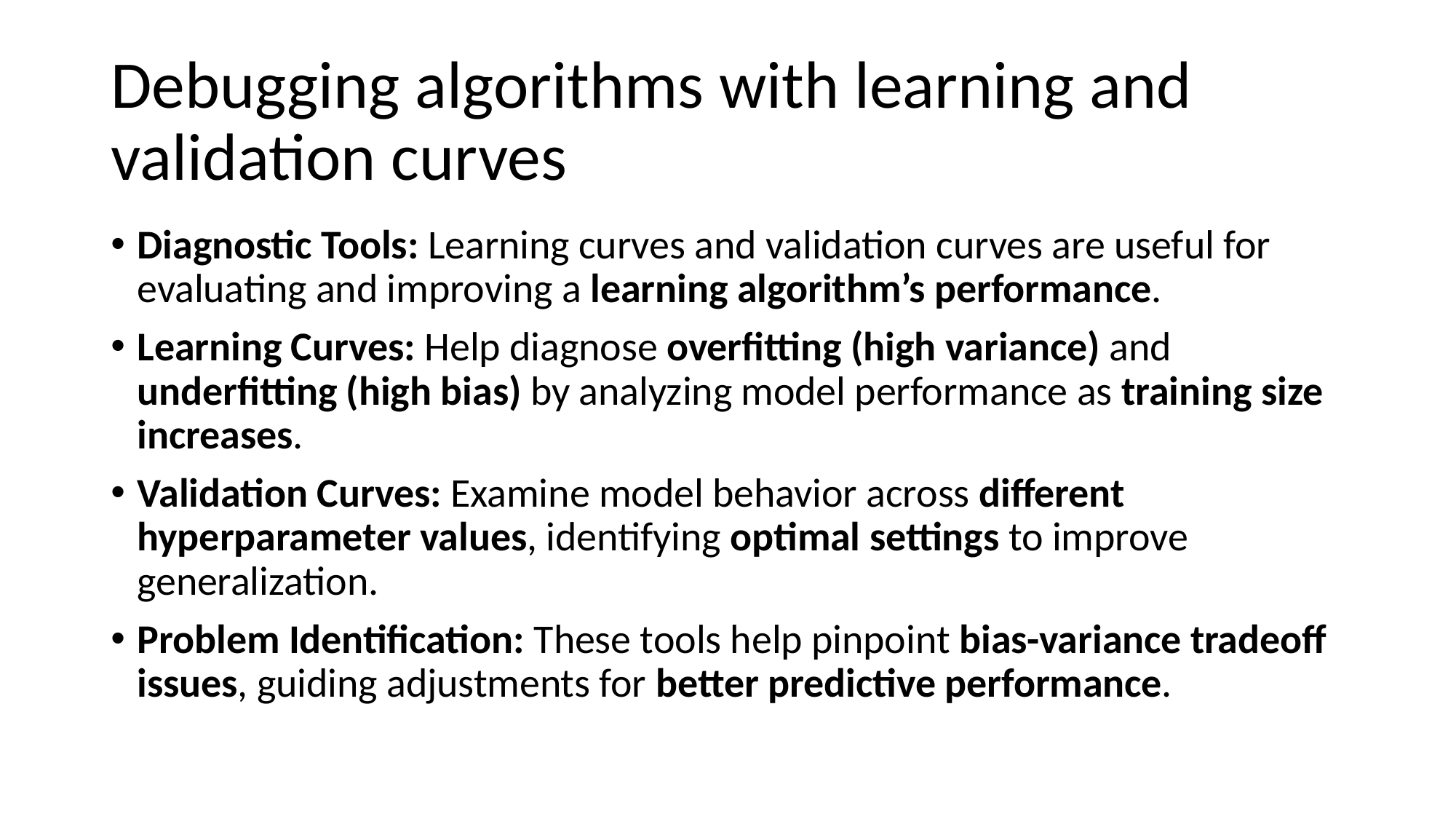

# Debugging algorithms with learning and validation curves
Diagnostic Tools: Learning curves and validation curves are useful for evaluating and improving a learning algorithm’s performance.
Learning Curves: Help diagnose overfitting (high variance) and underfitting (high bias) by analyzing model performance as training size increases.
Validation Curves: Examine model behavior across different hyperparameter values, identifying optimal settings to improve generalization.
Problem Identification: These tools help pinpoint bias-variance tradeoff issues, guiding adjustments for better predictive performance.